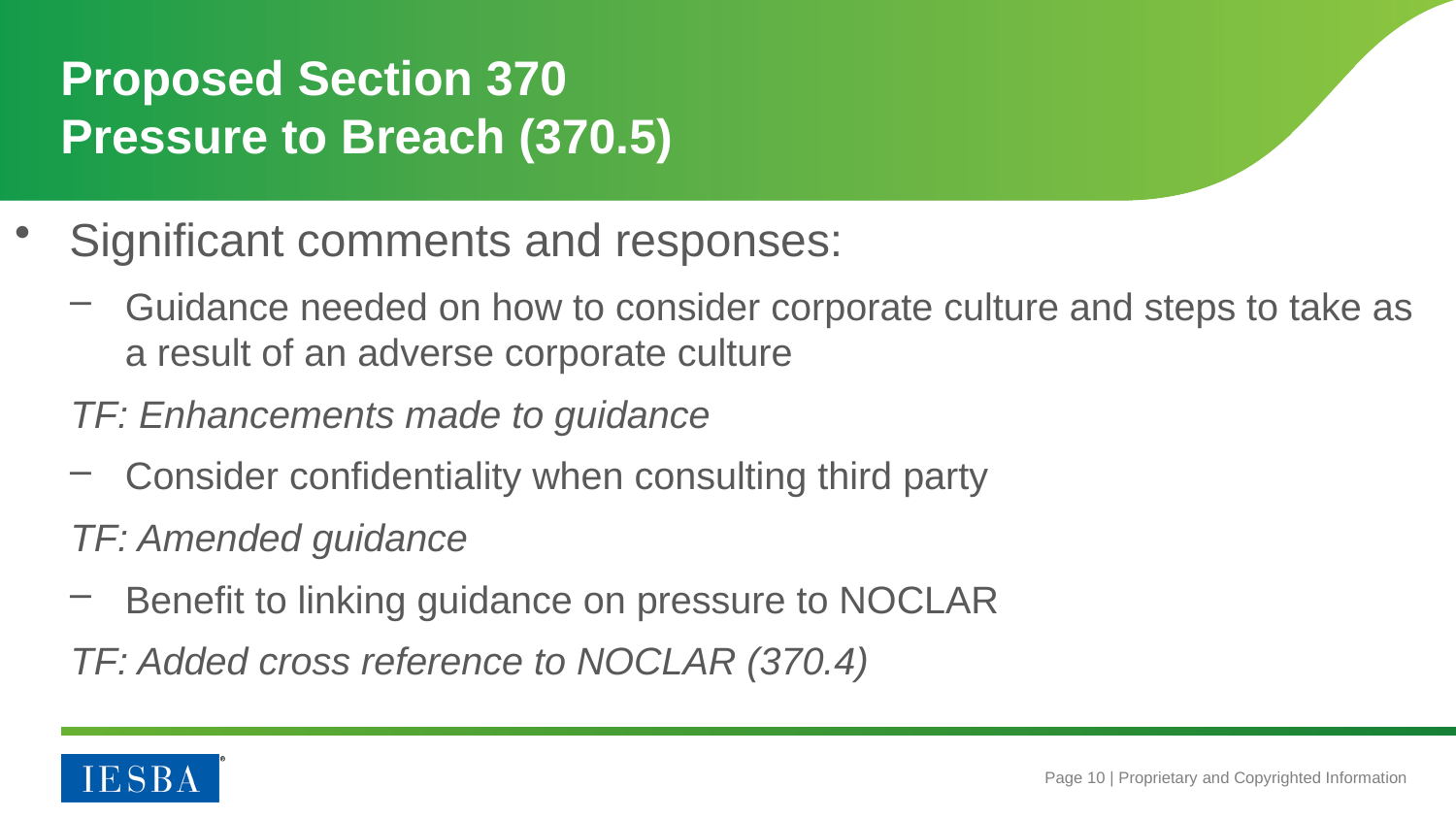

# Proposed Section 370 Pressure to Breach (370.5)
Significant comments and responses:
Guidance needed on how to consider corporate culture and steps to take as a result of an adverse corporate culture
TF: Enhancements made to guidance
Consider confidentiality when consulting third party
TF: Amended guidance
Benefit to linking guidance on pressure to NOCLAR
TF: Added cross reference to NOCLAR (370.4)